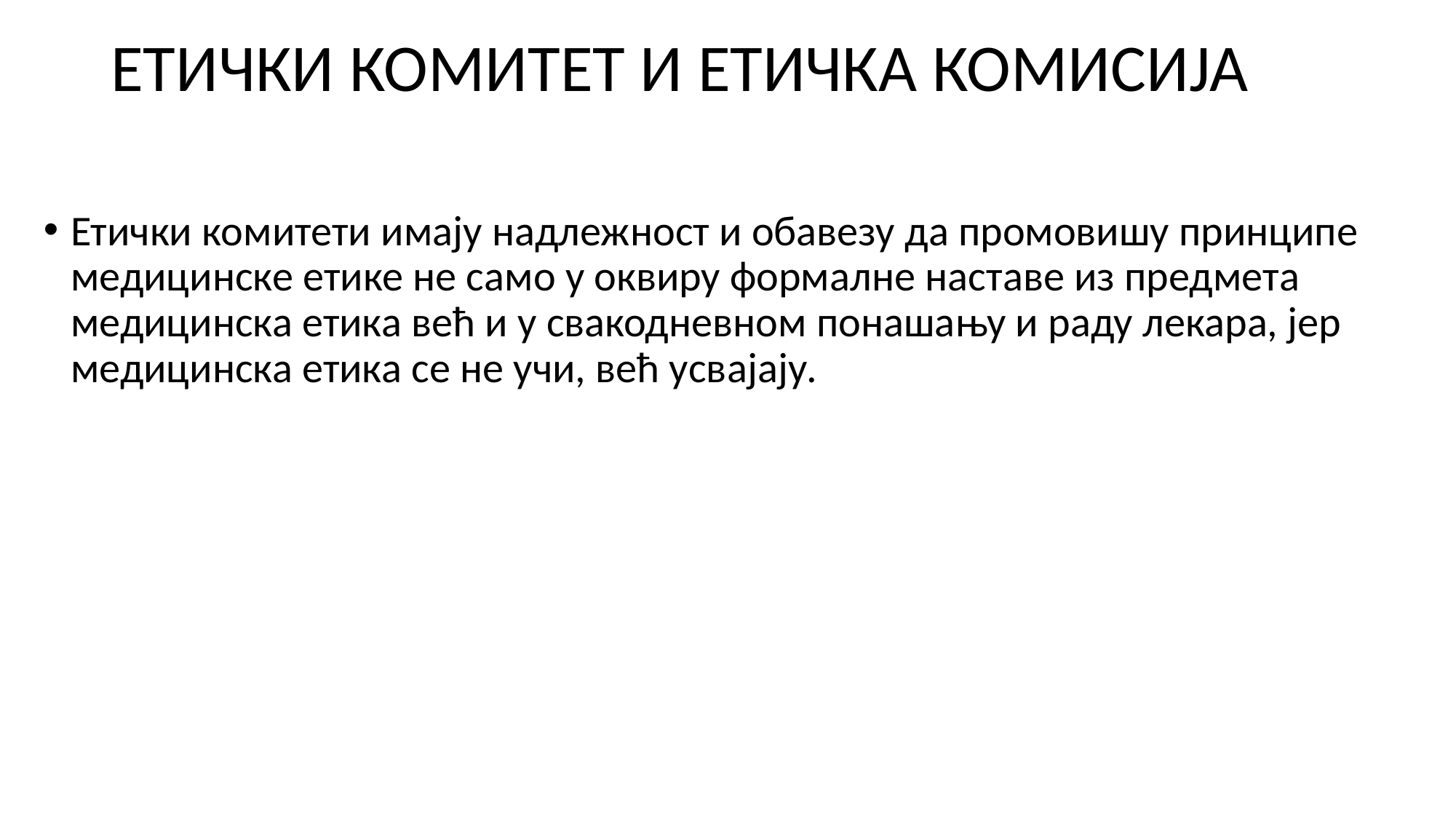

# ЕТИЧКИ КОМИТЕТ И ЕТИЧКА КОМИСИЈА

Етички комитети имају надлежност и обавезу да промовишу принципе медицинске етике не само у оквиру формалне наставе из предмета медицинска етика већ и у свакодневном понашању и раду лекара, јер медицинска етика се не учи, већ усвајају.